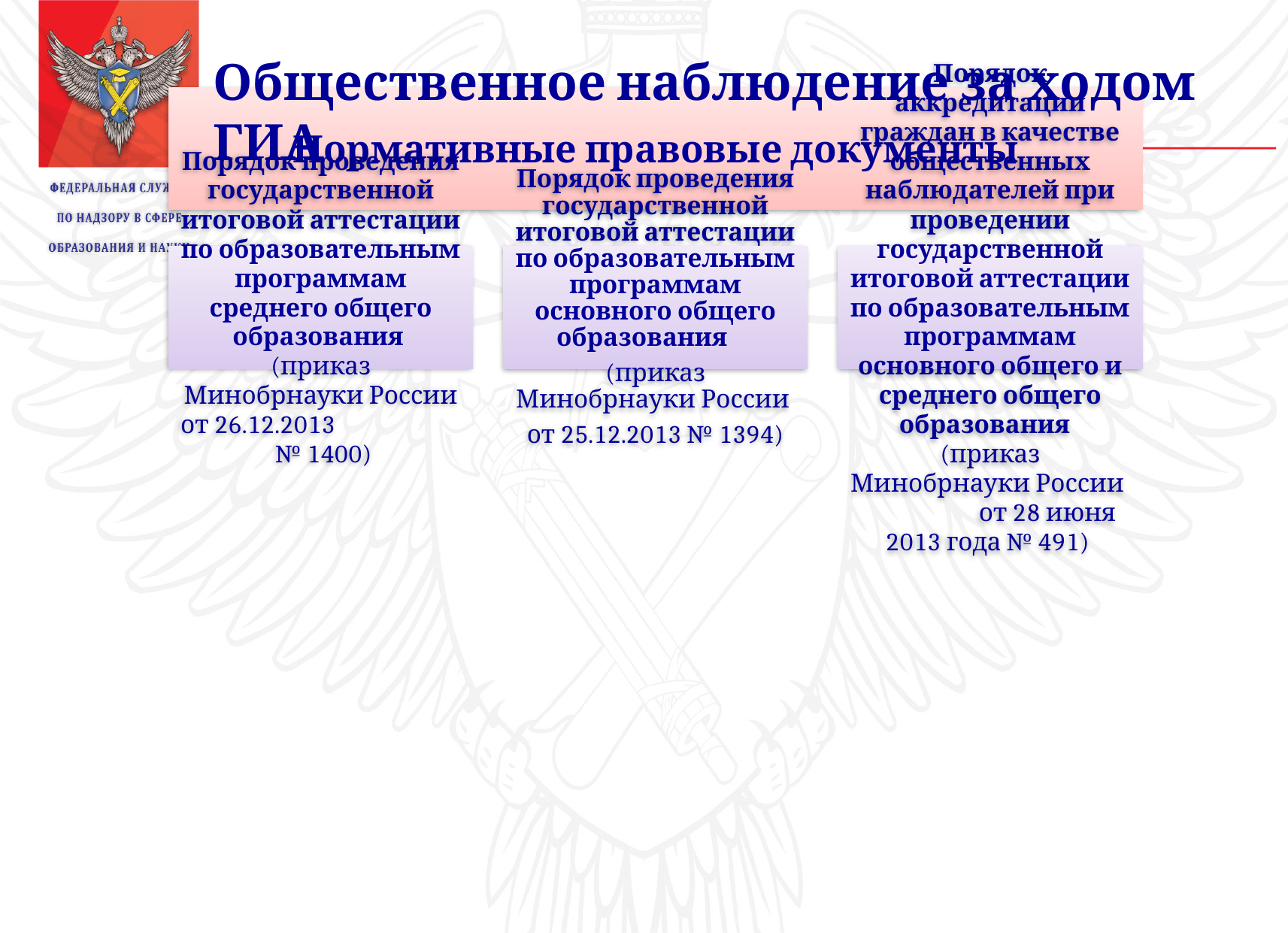

Общественное наблюдение за ходом ГИА
Нормативные правовые документы
Порядок проведения государственной итоговой аттестации по образовательным программам основного общего образования
(приказ Минобрнауки России
от 25.12.2013 № 1394)
(приказ Минобрнауки России                       от 28 июня 2013 года № 491)
(приказ Минобрнауки России от 26.12.2013                         № 1400)